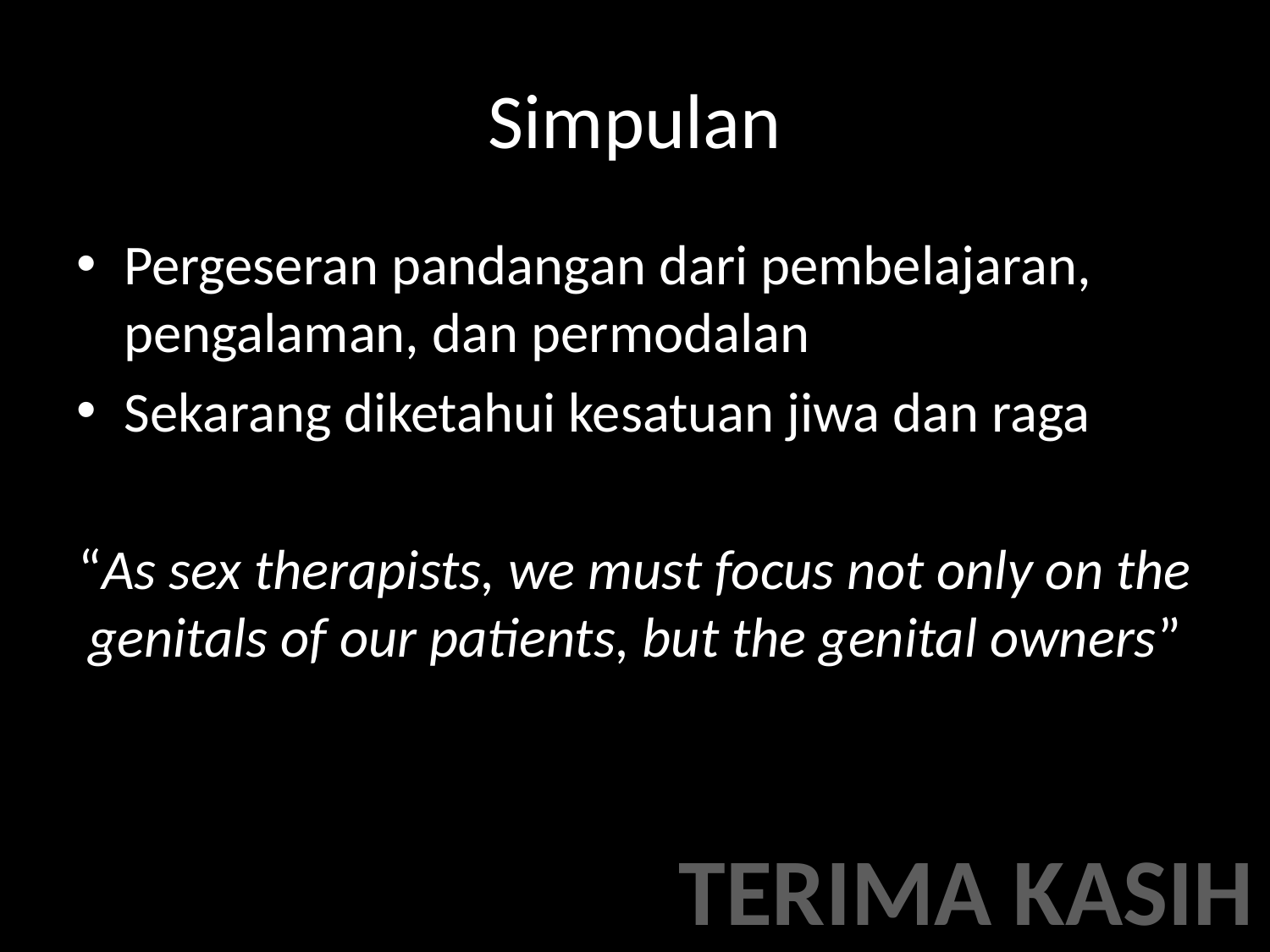

# Simpulan
Pergeseran pandangan dari pembelajaran, pengalaman, dan permodalan
Sekarang diketahui kesatuan jiwa dan raga

“As sex therapists, we must focus not only on the genitals of our patients, but the genital owners”
TERIMA KASIH